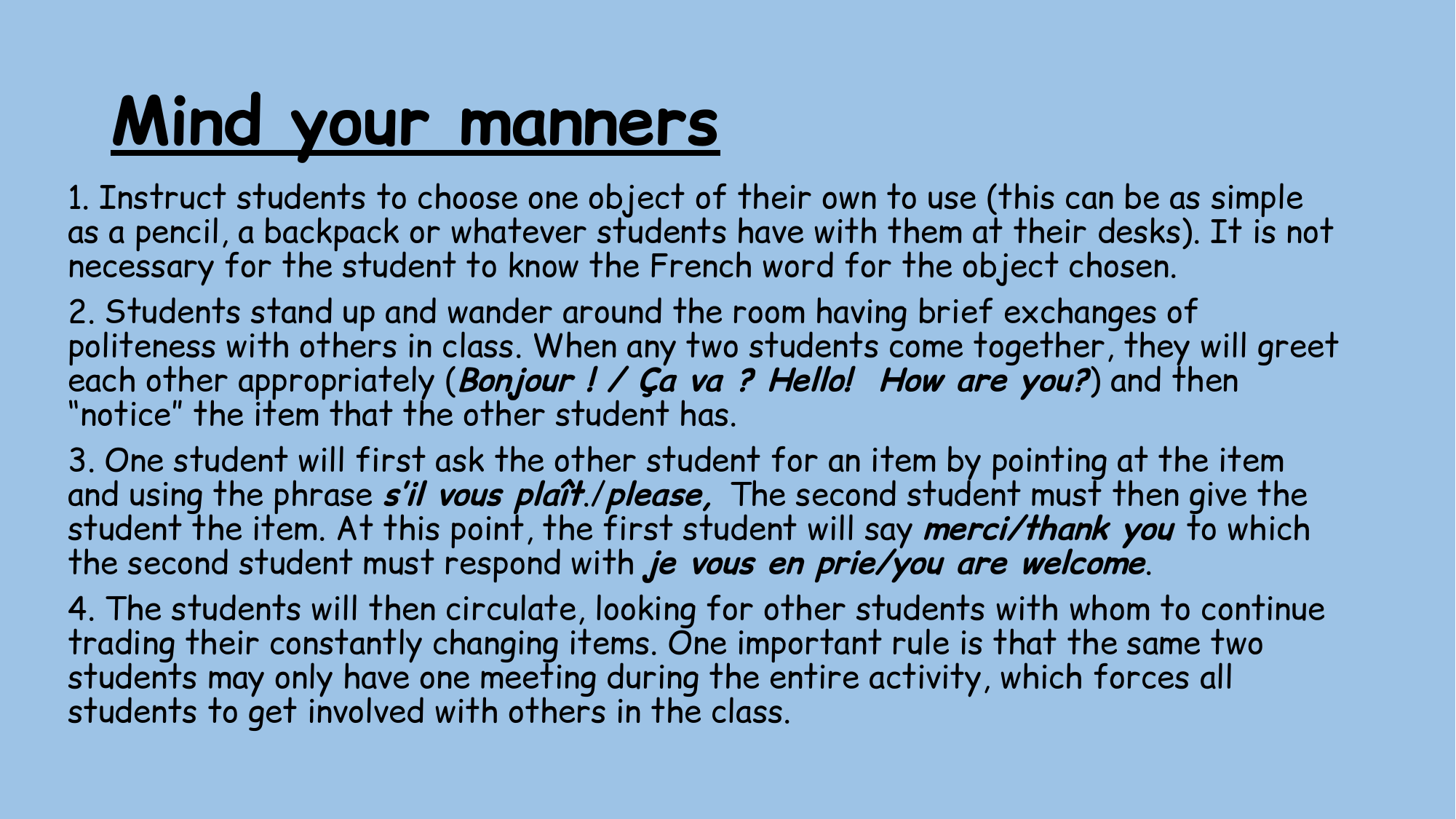

# Mind your manners
1. Instruct students to choose one object of their own to use (this can be as simple as a pencil, a backpack or whatever students have with them at their desks). It is not necessary for the student to know the French word for the object chosen.
2. Students stand up and wander around the room having brief exchanges of politeness with others in class. When any two students come together, they will greet each other appropriately (Bonjour ! / Ça va ? Hello!  How are you?) and then “notice” the item that the other student has.
3. One student will first ask the other student for an item by pointing at the item and using the phrase s’il vous plaît./please, The second student must then give the student the item. At this point, the first student will say merci/thank you to which the second student must respond with je vous en prie/you are welcome.
4. The students will then circulate, looking for other students with whom to continue trading their constantly changing items. One important rule is that the same two students may only have one meeting during the entire activity, which forces all students to get involved with others in the class.